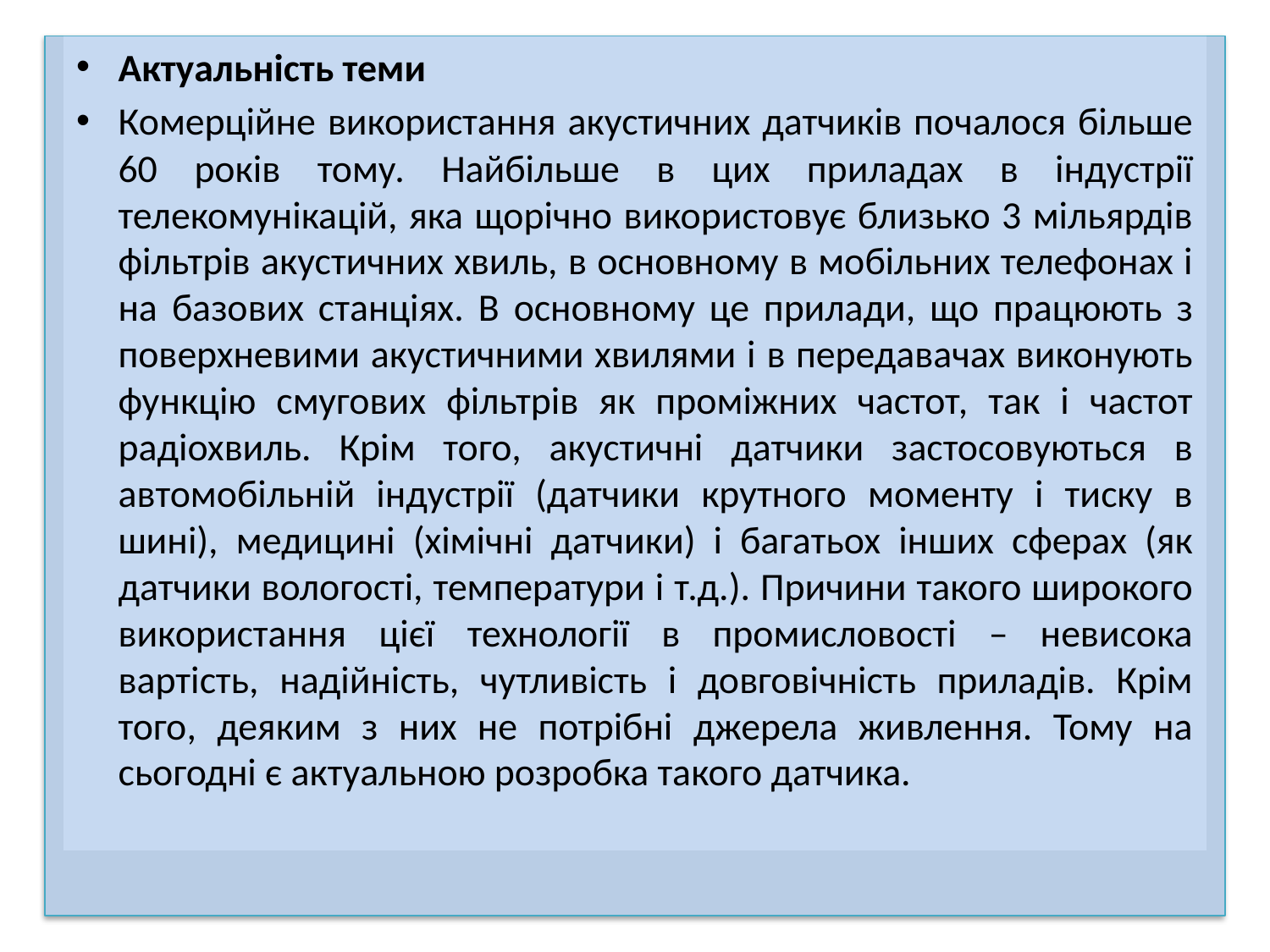

Актуальність теми
Комерційне використання акустичних датчиків почалося більше 60 років тому. Найбільше в цих приладах в індустрії телекомунікацій, яка щорічно використовує близько 3 мільярдів фільтрів акустичних хвиль, в основному в мобільних телефонах і на базових станціях. В основному це прилади, що працюють з поверхневими акустичними хвилями і в передавачах виконують функцію смугових фільтрів як проміжних частот, так і частот радіохвиль. Крім того, акустичні датчики застосовуються в автомобільній індустрії (датчики крутного моменту і тиску в шині), медицині (хімічні датчики) і багатьох інших сферах (як датчики вологості, температури і т.д.). Причини такого широкого використання цієї технології в промисловості – невисока вартість, надійність, чутливість і довговічність приладів. Крім того, деяким з них не потрібні джерела живлення. Тому на сьогодні є актуальною розробка такого датчика.